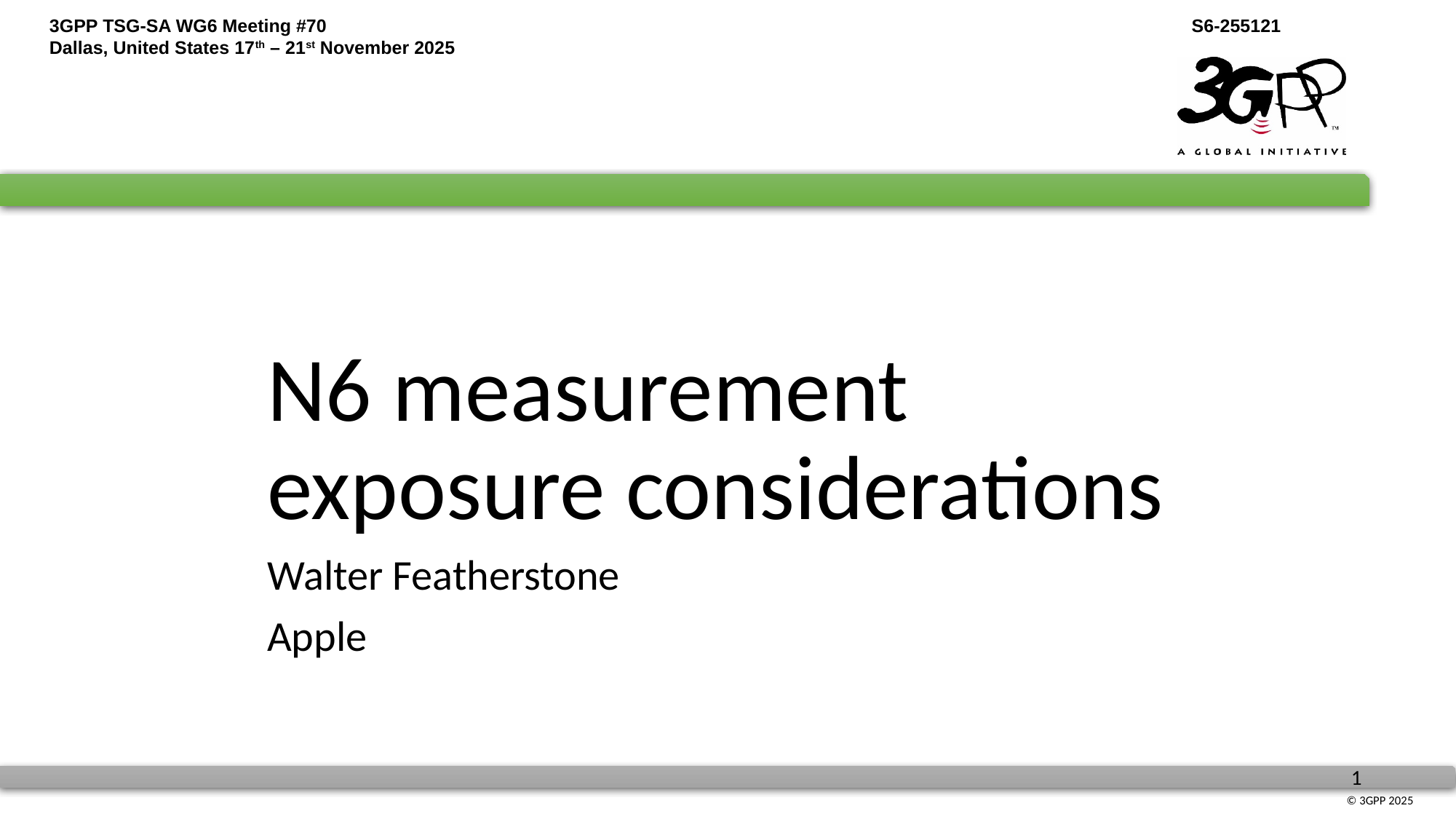

# N6 measurement exposure considerations
Walter Featherstone
Apple